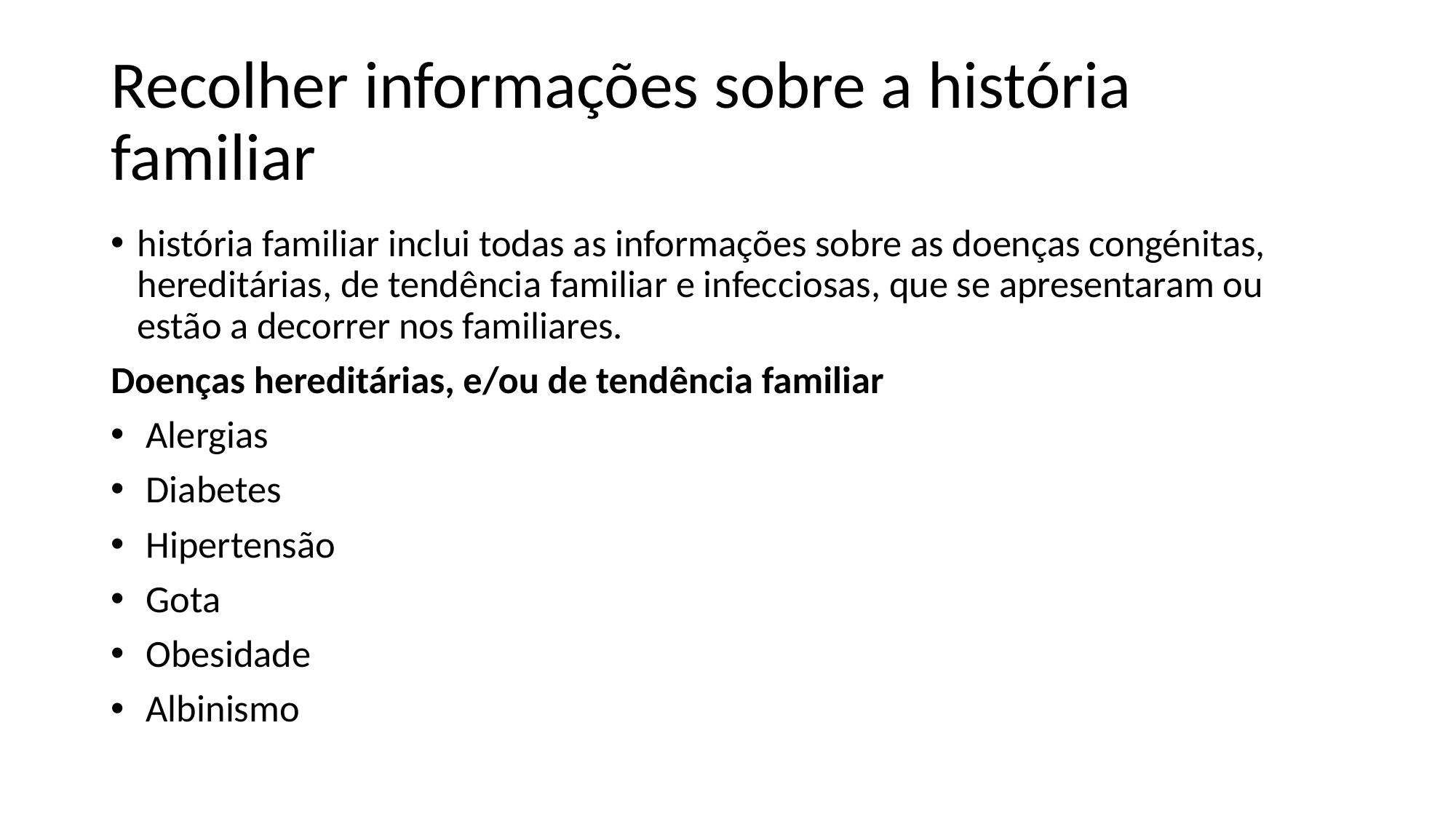

# Recolher informações sobre a história familiar
história familiar inclui todas as informações sobre as doenças congénitas, hereditárias, de tendência familiar e infecciosas, que se apresentaram ou estão a decorrer nos familiares.
Doenças hereditárias, e/ou de tendência familiar
 Alergias
 Diabetes
 Hipertensão
 Gota
 Obesidade
 Albinismo